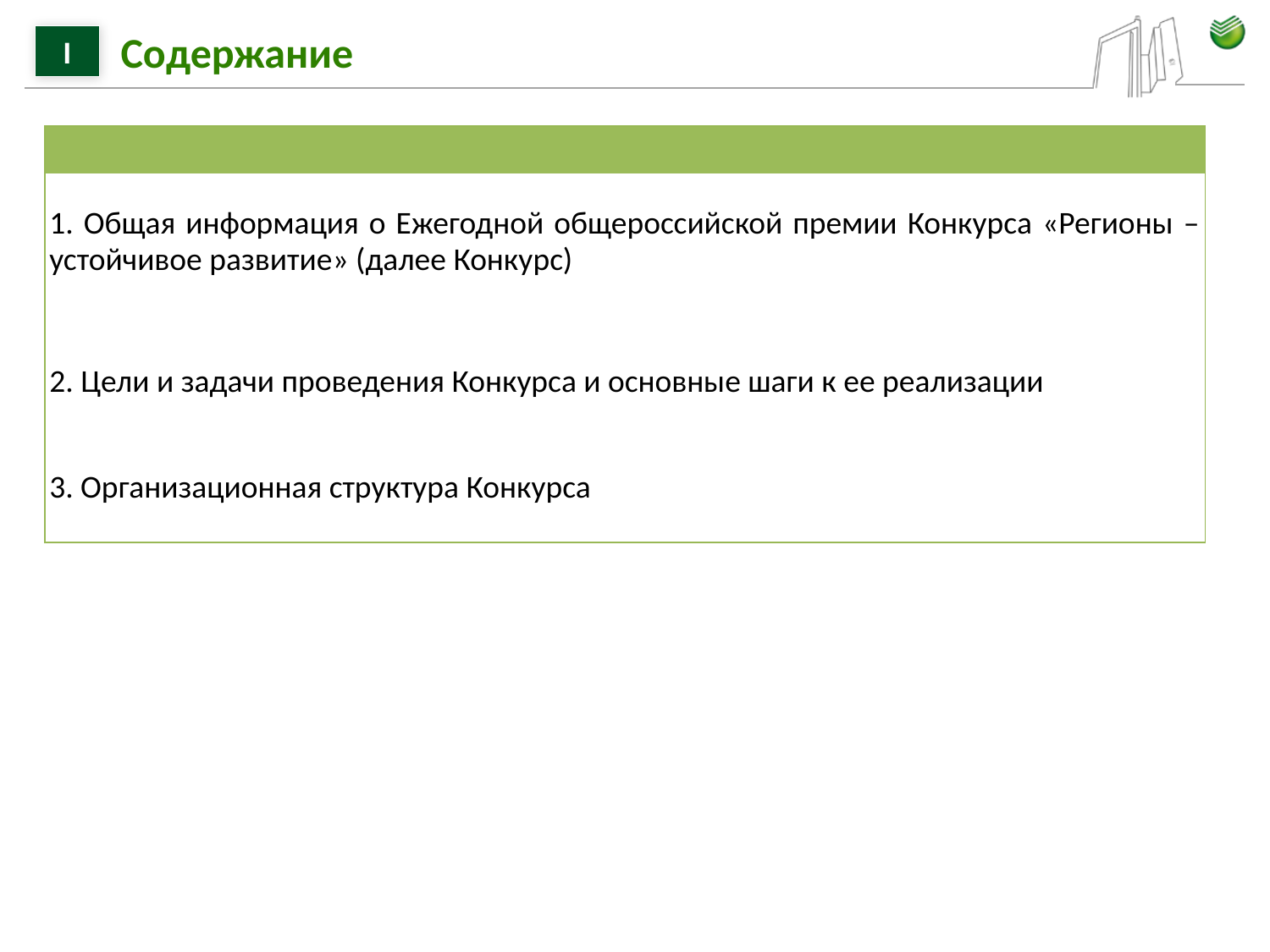

# Содержание
I
|  |
| --- |
| 1. Общая информация о Ежегодной общероссийской премии Конкурса «Регионы – устойчивое развитие» (далее Конкурс) |
| 2. Цели и задачи проведения Конкурса и основные шаги к ее реализации |
| 3. Организационная структура Конкурса |